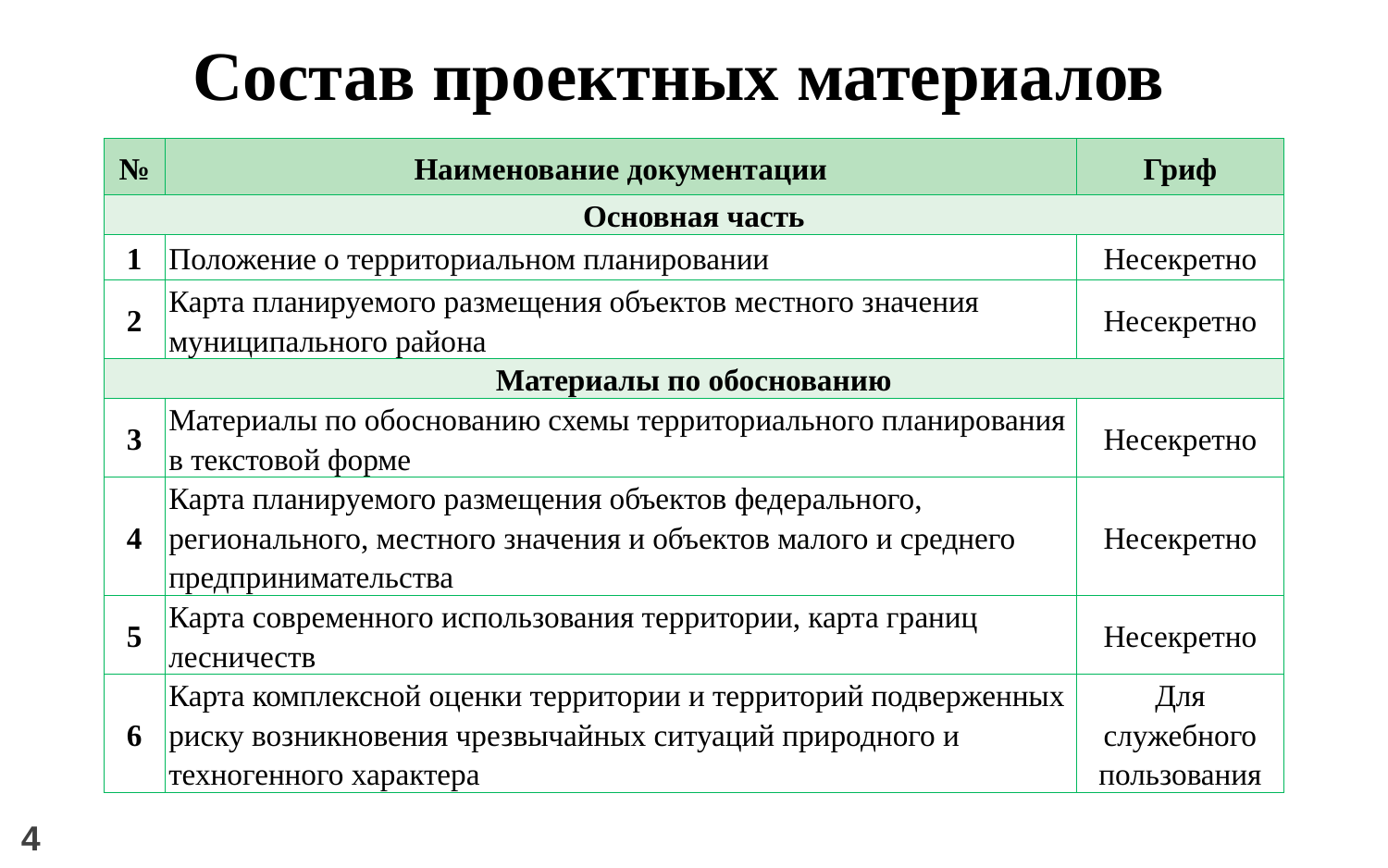

# Состав проектных материалов
| № | Наименование документации | Гриф |
| --- | --- | --- |
| Основная часть |  |  |
| 1 | Положение о территориальном планировании | Несекретно |
| 2 | Карта планируемого размещения объектов местного значения муниципального района | Несекретно |
| Материалы по обоснованию |  |  |
| 3 | Материалы по обоснованию схемы территориального планирования в текстовой форме | Несекретно |
| 4 | Карта планируемого размещения объектов федерального, регионального, местного значения и объектов малого и среднего предпринимательства | Несекретно |
| 5 | Карта современного использования территории, карта границ лесничеств | Несекретно |
| 6 | Карта комплексной оценки территории и территорий подверженных риску возникновения чрезвычайных ситуаций природного и техногенного характера | Для служебного пользования |
4